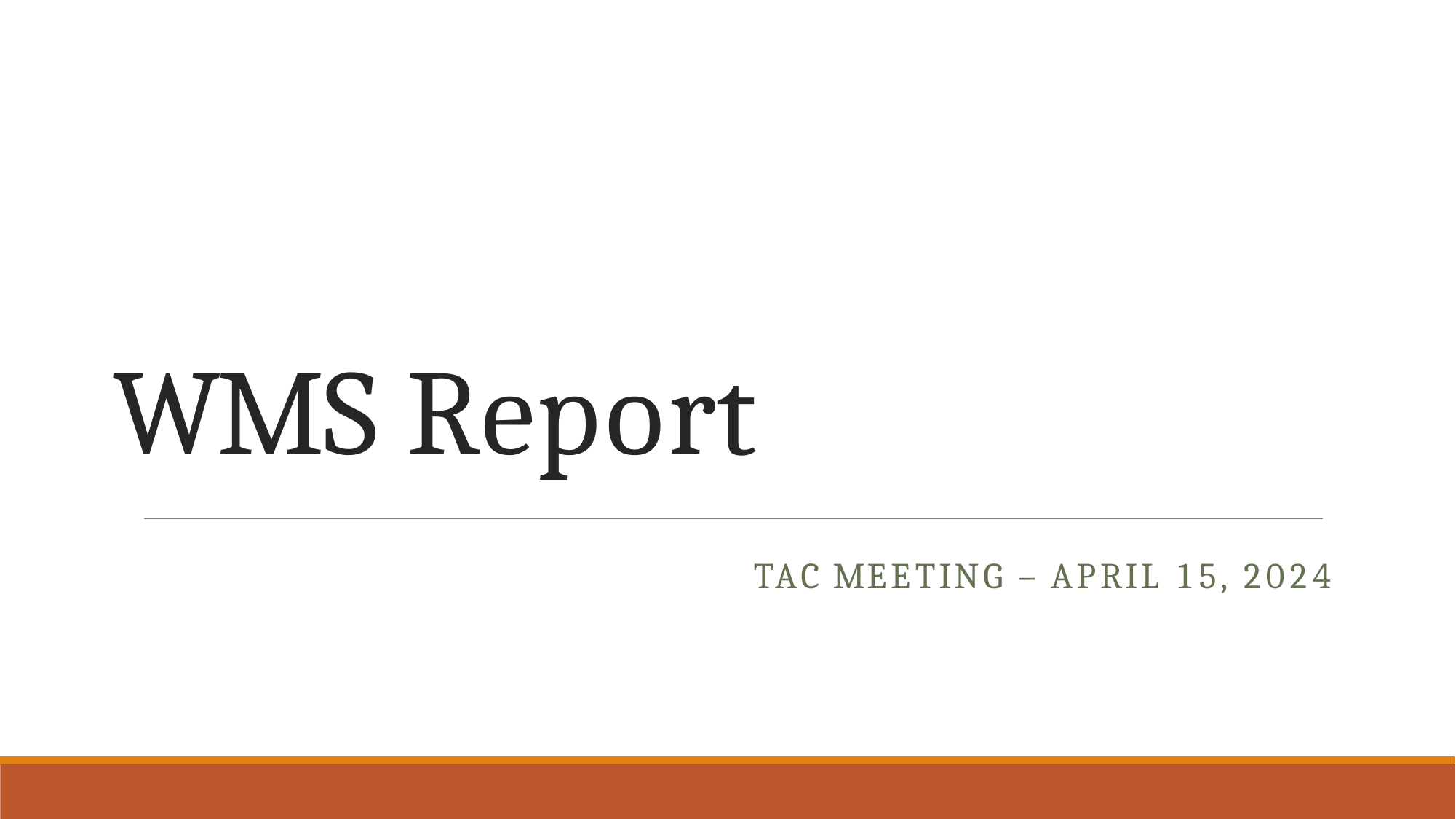

# WMS Report
TAC Meeting – April 15, 2024